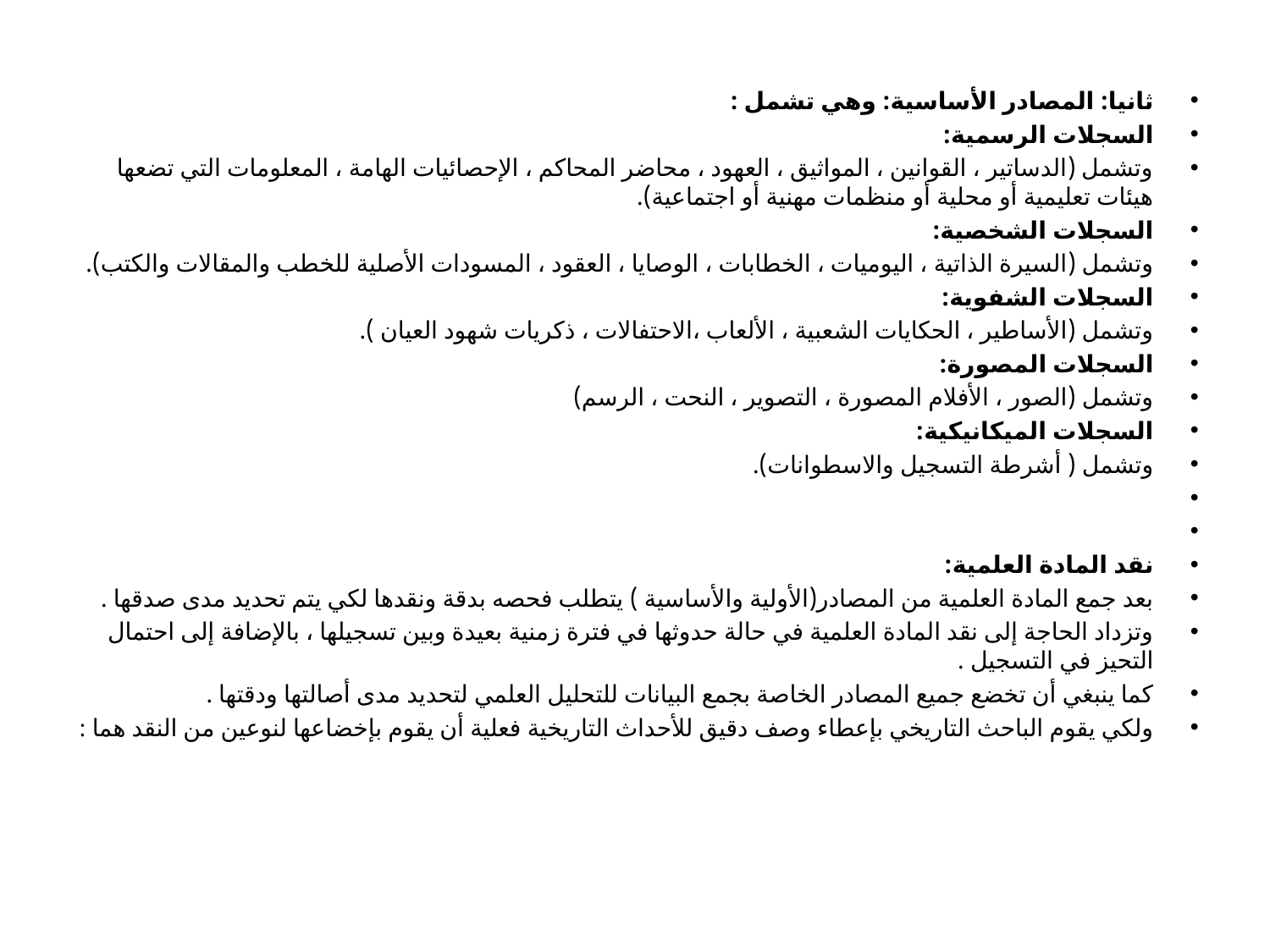

ثانيا: المصادر الأساسية: وهي تشمل :
السجلات الرسمية:
وتشمل (الدساتير ، القوانين ، المواثيق ، العهود ، محاضر المحاكم ، الإحصائيات الهامة ، المعلومات التي تضعها هيئات تعليمية أو محلية أو منظمات مهنية أو اجتماعية).
السجلات الشخصية:
وتشمل (السيرة الذاتية ، اليوميات ، الخطابات ، الوصايا ، العقود ، المسودات الأصلية للخطب والمقالات والكتب).
السجلات الشفوية:
وتشمل (الأساطير ، الحكايات الشعبية ، الألعاب ،الاحتفالات ، ذكريات شهود العيان ).
السجلات المصورة:
وتشمل (الصور ، الأفلام المصورة ، التصوير ، النحت ، الرسم)
السجلات الميكانيكية:
وتشمل ( أشرطة التسجيل والاسطوانات).

نقد المادة العلمية:
بعد جمع المادة العلمية من المصادر(الأولية والأساسية ) يتطلب فحصه بدقة ونقدها لكي يتم تحديد مدى صدقها .
وتزداد الحاجة إلى نقد المادة العلمية في حالة حدوثها في فترة زمنية بعيدة وبين تسجيلها ، بالإضافة إلى احتمال التحيز في التسجيل .
كما ينبغي أن تخضع جميع المصادر الخاصة بجمع البيانات للتحليل العلمي لتحديد مدى أصالتها ودقتها .
ولكي يقوم الباحث التاريخي بإعطاء وصف دقيق للأحداث التاريخية فعلية أن يقوم بإخضاعها لنوعين من النقد هما :